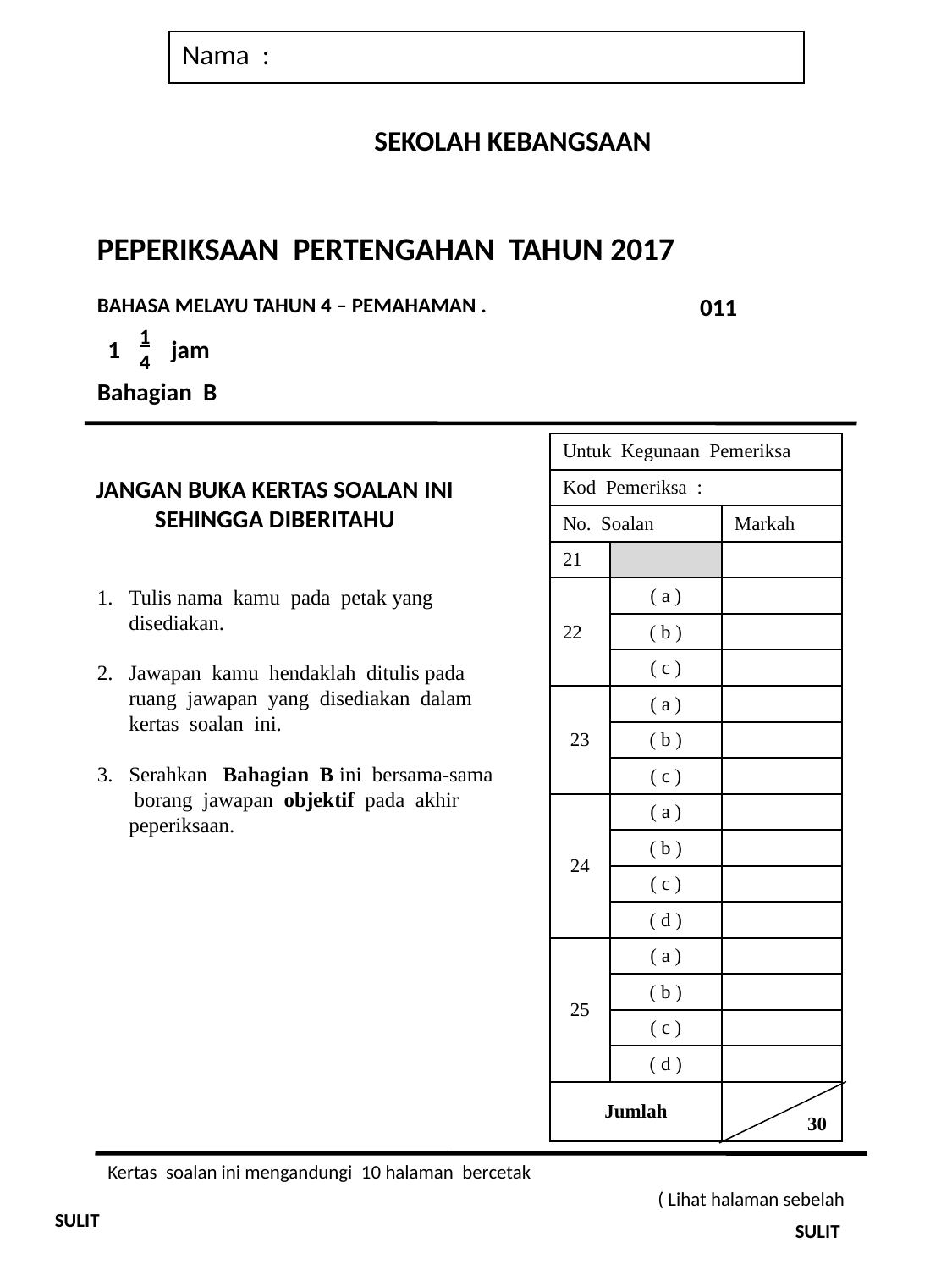

| Nama : |
| --- |
SEKOLAH KEBANGSAAN
PEPERIKSAAN  PERTENGAHAN  TAHUN 2017
011
BAHASA MELAYU TAHUN 4 – PEMAHAMAN .
1
4
1
jam
Bahagian  B
| Untuk Kegunaan Pemeriksa |  |  |
| --- | --- | --- |
| Kod Pemeriksa : |  |  |
| No. Soalan |  | Markah |
| 21 |  |  |
| 22 | ( a ) |  |
|  | ( b ) |  |
|  | ( c ) |  |
| 23 | ( a ) |  |
|  | ( b ) |  |
|  | ( c ) |  |
| 24 | ( a ) |  |
|  | ( b ) |  |
|  | ( c ) |  |
|  | ( d ) |  |
| 25 | ( a ) |  |
|  | ( b ) |  |
|  | ( c ) |  |
|  | ( d ) |  |
| Jumlah |  | 30 |
JANGAN BUKA KERTAS SOALAN INI SEHINGGA DIBERITAHU
Tulis nama  kamu  pada  petak yang  disediakan.

Jawapan  kamu  hendaklah  ditulis pada  ruang  jawapan  yang  disediakan  dalam  kertas  soalan  ini.

Serahkan   Bahagian  B ini  bersama-sama  borang  jawapan  objektif  pada  akhir  peperiksaan.
Kertas  soalan ini mengandungi  10 halaman  bercetak
( Lihat halaman sebelah
SULIT
SULIT